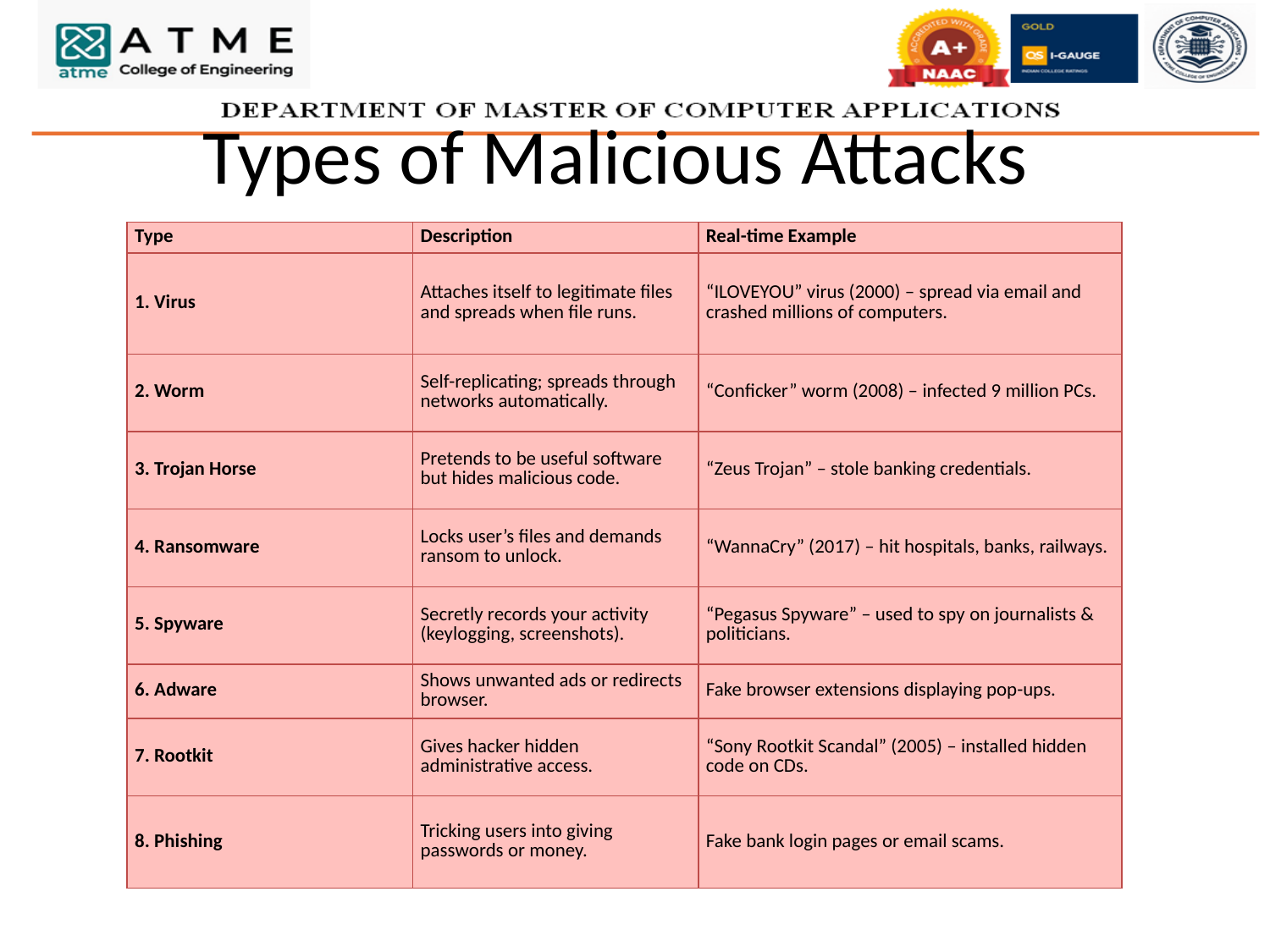

# Types of Malicious Attacks
| Type | Description | Real-time Example |
| --- | --- | --- |
| 1. Virus | Attaches itself to legitimate files and spreads when file runs. | “ILOVEYOU” virus (2000) – spread via email and crashed millions of computers. |
| 2. Worm | Self-replicating; spreads through networks automatically. | “Conficker” worm (2008) – infected 9 million PCs. |
| 3. Trojan Horse | Pretends to be useful software but hides malicious code. | “Zeus Trojan” – stole banking credentials. |
| 4. Ransomware | Locks user’s files and demands ransom to unlock. | “WannaCry” (2017) – hit hospitals, banks, railways. |
| 5. Spyware | Secretly records your activity (keylogging, screenshots). | “Pegasus Spyware” – used to spy on journalists & politicians. |
| 6. Adware | Shows unwanted ads or redirects browser. | Fake browser extensions displaying pop-ups. |
| 7. Rootkit | Gives hacker hidden administrative access. | “Sony Rootkit Scandal” (2005) – installed hidden code on CDs. |
| 8. Phishing | Tricking users into giving passwords or money. | Fake bank login pages or email scams. |